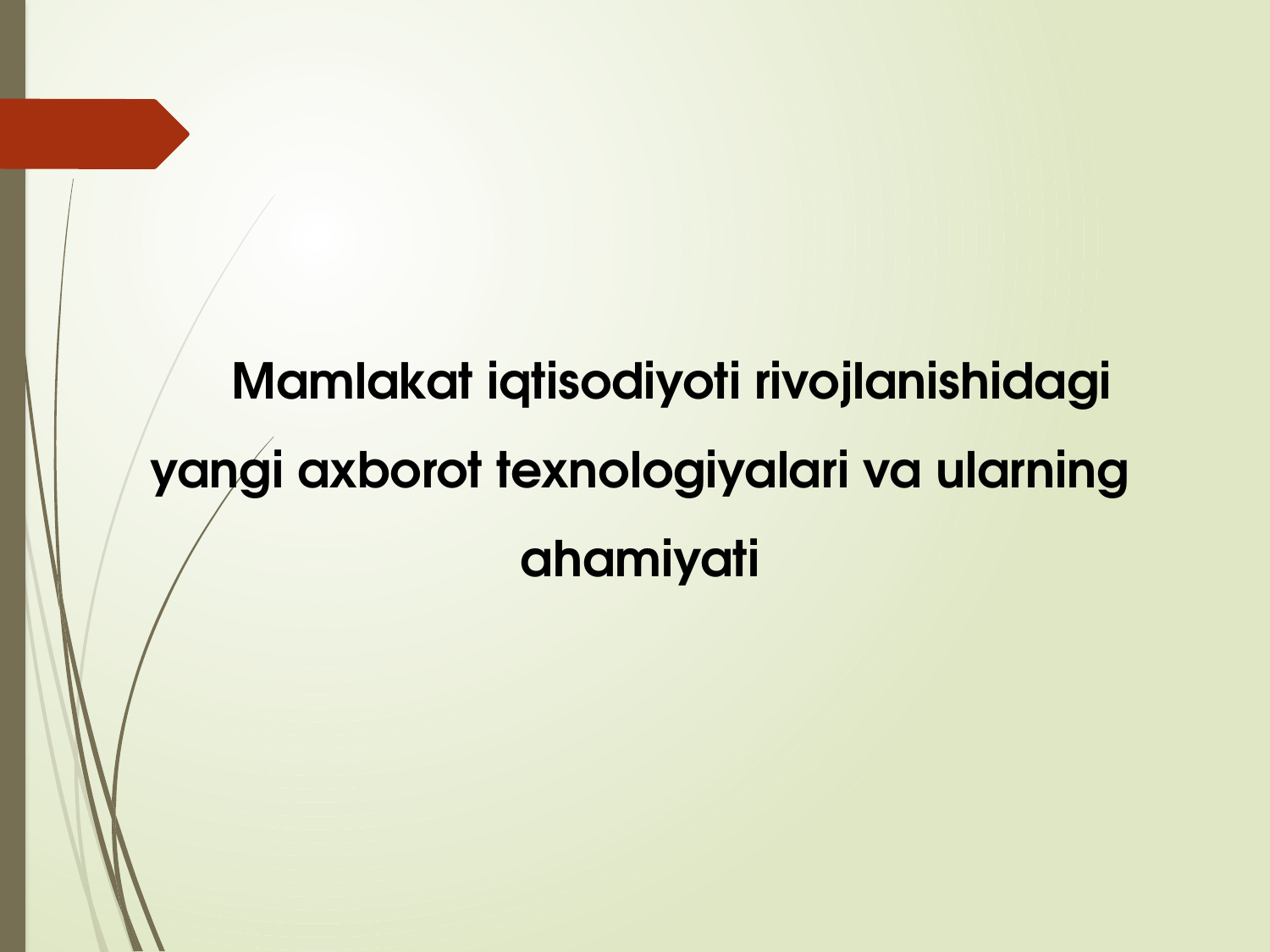

Mamlakat iqtisodiyoti rivojlanishidagi yangi axborot texnologiyalari va ularning ahamiyati